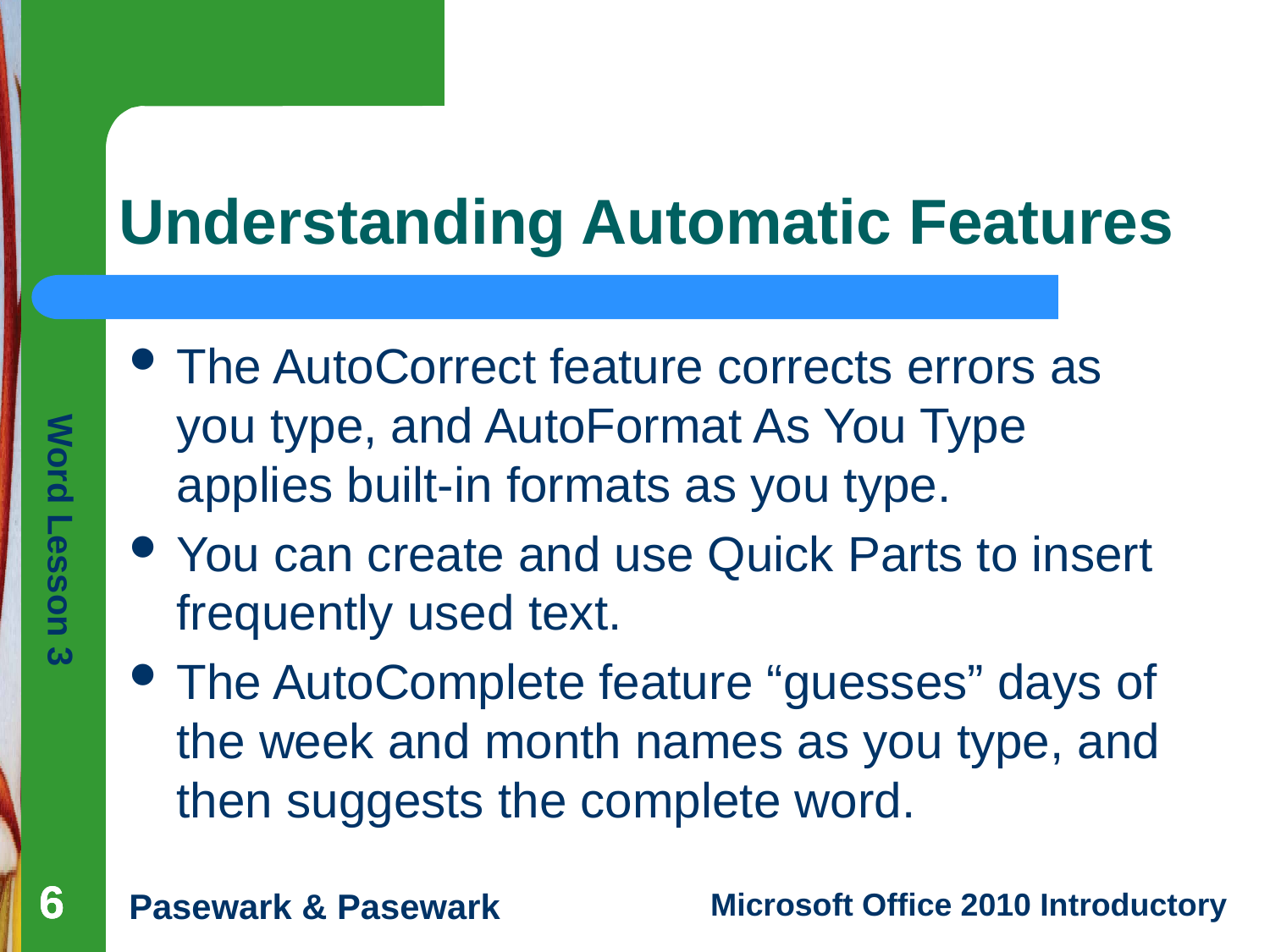

# Understanding Automatic Features
The AutoCorrect feature corrects errors as you type, and AutoFormat As You Type applies built-in formats as you type.
You can create and use Quick Parts to insert frequently used text.
The AutoComplete feature “guesses” days of the week and month names as you type, and then suggests the complete word.

6
6
6